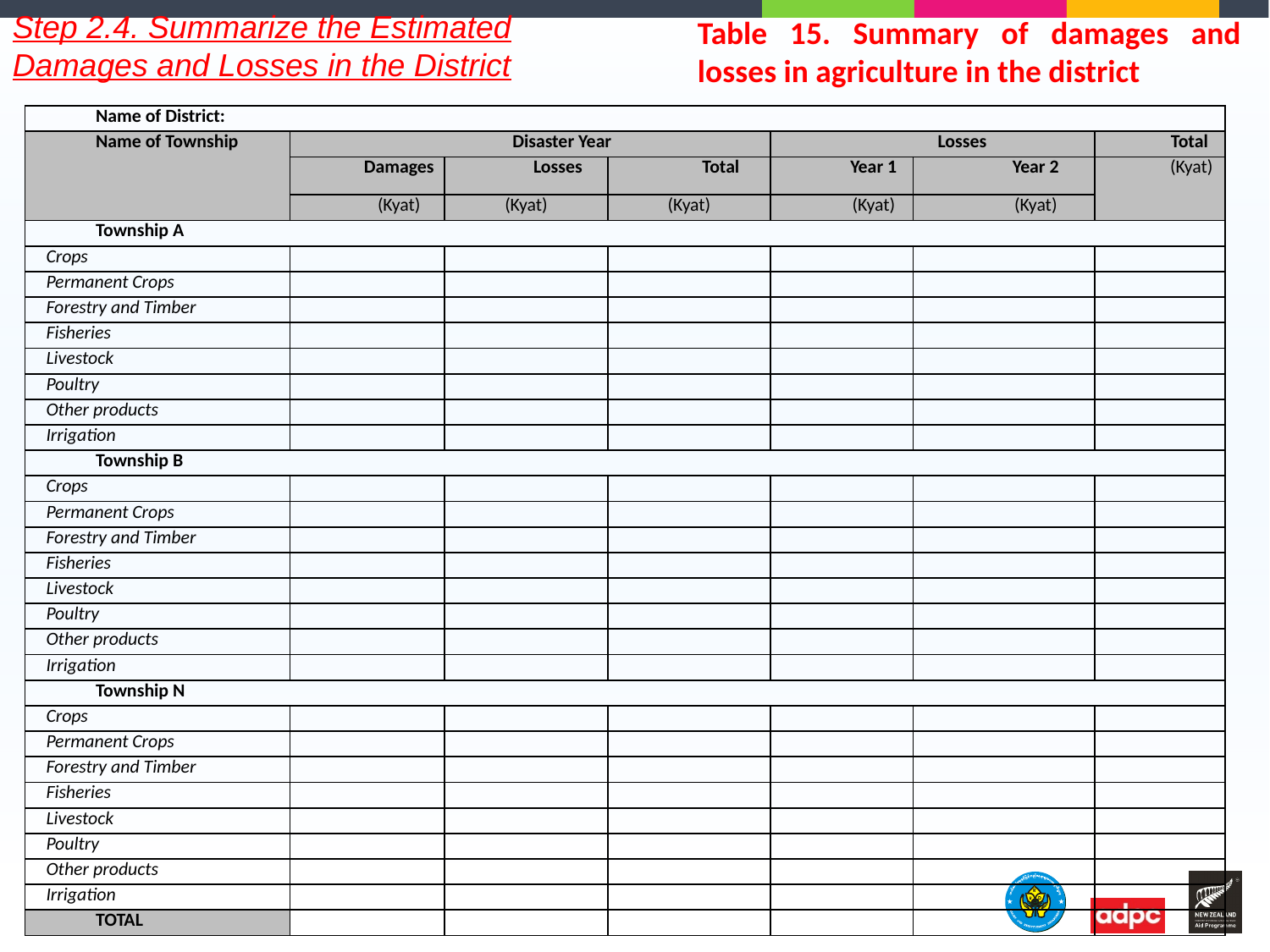

Step 2.4. Summarize the Estimated Damages and Losses in the District
Table 15. Summary of damages and losses in agriculture in the district
| Name of District: |  |  |  |  |  |  |
| --- | --- | --- | --- | --- | --- | --- |
| Name of Township | Disaster Year |  |  | Losses |  | Total |
|  | Damages | Losses | Total | Year 1 | Year 2 | (Kyat) |
|  | (Kyat) | (Kyat) | (Kyat) | (Kyat) | (Kyat) |  |
| Township A |  |  |  |  |  |  |
| Crops |  |  |  |  |  |  |
| Permanent Crops |  |  |  |  |  |  |
| Forestry and Timber |  |  |  |  |  |  |
| Fisheries |  |  |  |  |  |  |
| Livestock |  |  |  |  |  |  |
| Poultry |  |  |  |  |  |  |
| Other products |  |  |  |  |  |  |
| Irrigation |  |  |  |  |  |  |
| Township B |  |  |  |  |  |  |
| Crops |  |  |  |  |  |  |
| Permanent Crops |  |  |  |  |  |  |
| Forestry and Timber |  |  |  |  |  |  |
| Fisheries |  |  |  |  |  |  |
| Livestock |  |  |  |  |  |  |
| Poultry |  |  |  |  |  |  |
| Other products |  |  |  |  |  |  |
| Irrigation |  |  |  |  |  |  |
| Township N |  |  |  |  |  |  |
| Crops |  |  |  |  |  |  |
| Permanent Crops |  |  |  |  |  |  |
| Forestry and Timber |  |  |  |  |  |  |
| Fisheries |  |  |  |  |  |  |
| Livestock |  |  |  |  |  |  |
| Poultry |  |  |  |  |  |  |
| Other products |  |  |  |  |  |  |
| Irrigation |  |  |  |  |  |  |
| TOTAL |  |  |  |  |  |  |